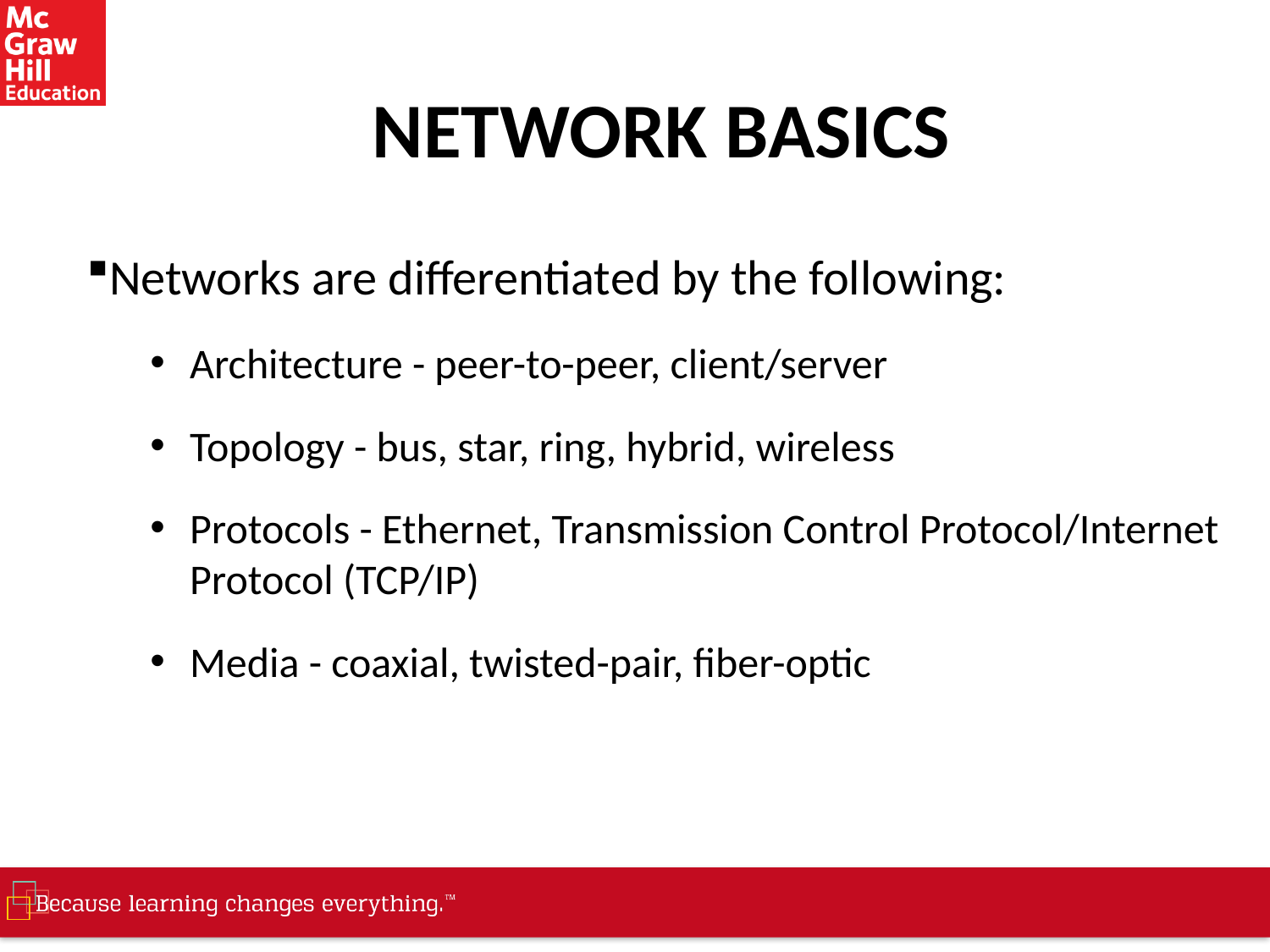

# NETWORK BASICS
Networks are differentiated by the following:
Architecture - peer-to-peer, client/server
Topology - bus, star, ring, hybrid, wireless
Protocols - Ethernet, Transmission Control Protocol/Internet Protocol (TCP/IP)
Media - coaxial, twisted-pair, fiber-optic